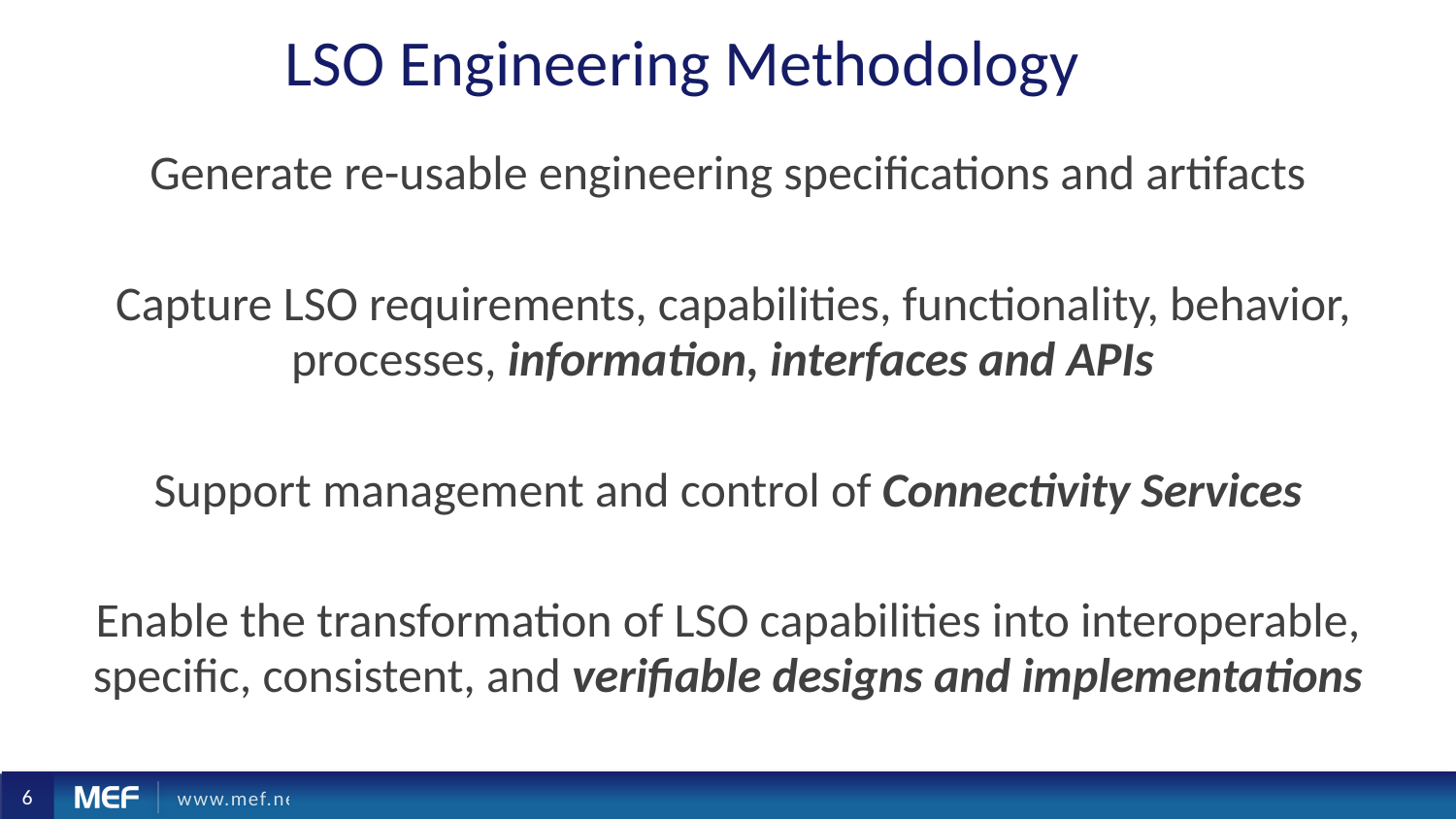

# LSO Engineering Methodology
Generate re-usable engineering specifications and artifacts

 Capture LSO requirements, capabilities, functionality, behavior, processes, information, interfaces and APIs

Support management and control of Connectivity Services

Enable the transformation of LSO capabilities into interoperable, specific, consistent, and verifiable designs and implementations
6